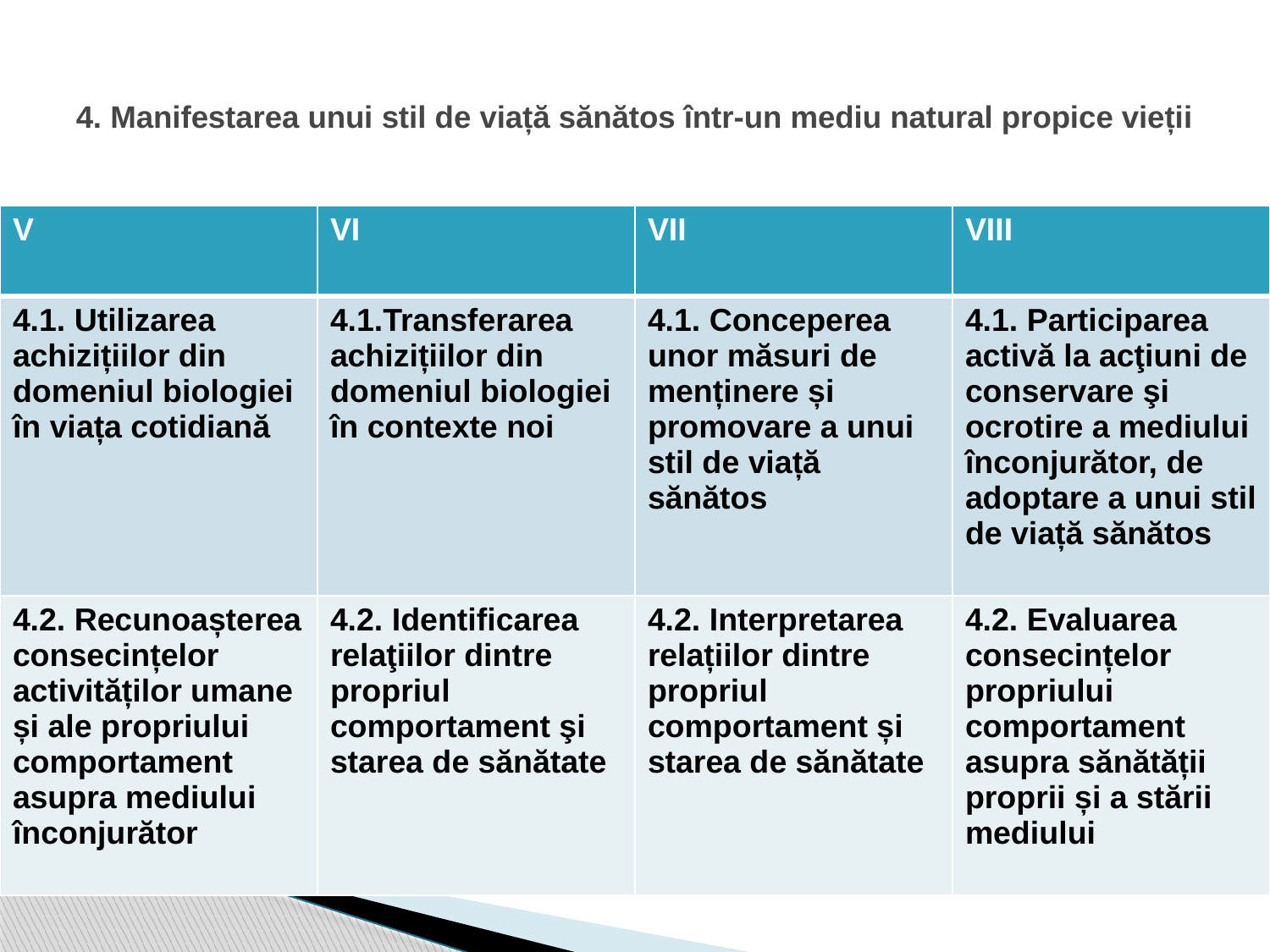

# 4. Manifestarea unui stil de viață sănătos într-un mediu natural propice vieții
| V | VI | VII | VIII |
| --- | --- | --- | --- |
| 4.1. Utilizarea achizițiilor din domeniul biologiei în viața cotidiană | 4.1.Transferarea achizițiilor din domeniul biologiei în contexte noi | 4.1. Conceperea unor măsuri de menținere și promovare a unui stil de viață sănătos | 4.1. Participarea activă la acţiuni de conservare şi ocrotire a mediului înconjurător, de adoptare a unui stil de viață sănătos |
| 4.2. Recunoașterea consecințelor activităților umane și ale propriului comportament asupra mediului înconjurător | 4.2. Identificarea relaţiilor dintre propriul comportament şi starea de sănătate | 4.2. Interpretarea relațiilor dintre propriul comportament și starea de sănătate | 4.2. Evaluarea consecințelor propriului comportament asupra sănătății proprii și a stării mediului |